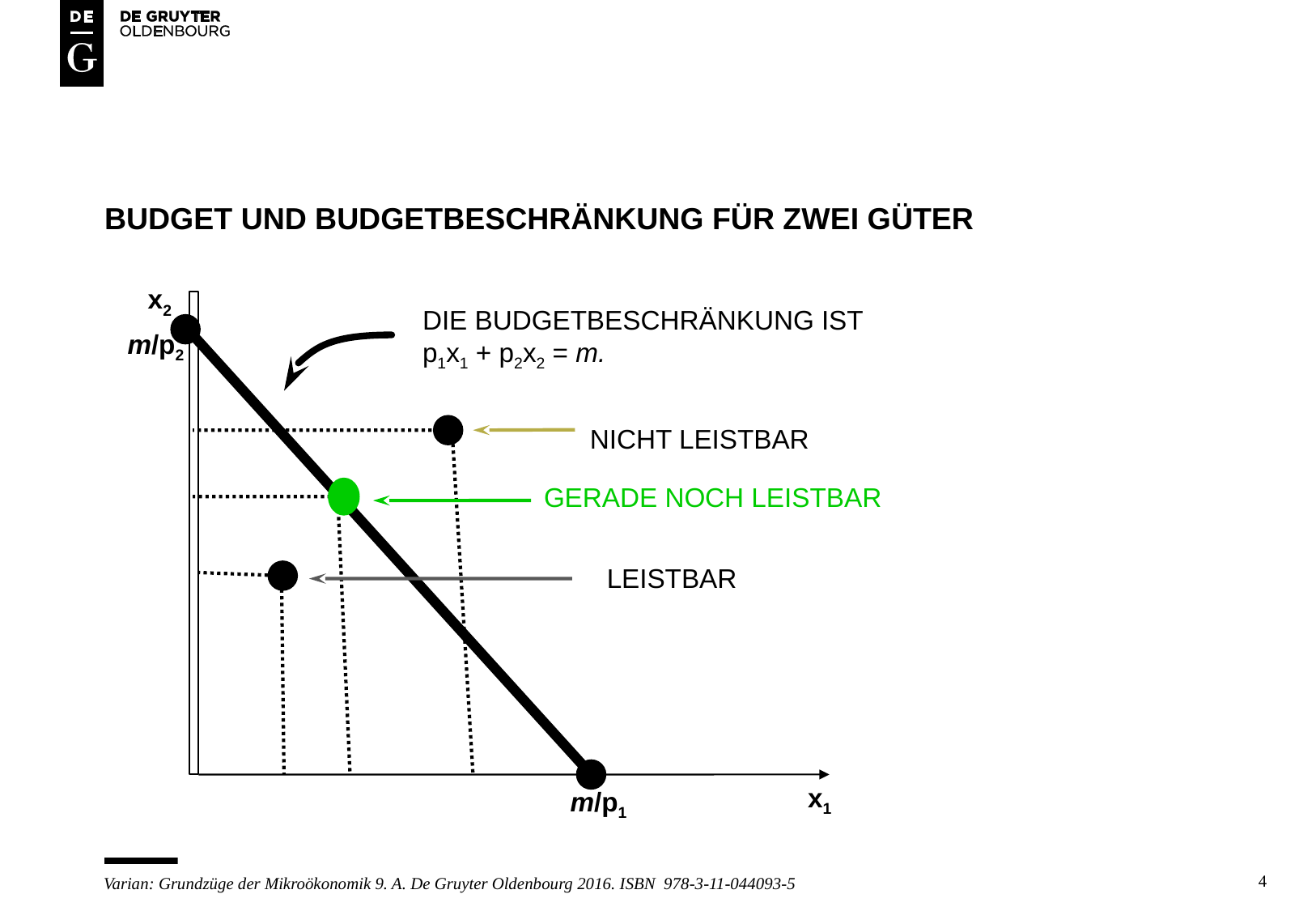

# Budget und Budgetbeschränkung für zwei Güter
x2

DIE BUDGETBESCHRÄNKUNG IST 	p1x1 + p2x2 = m.

m/p2

NICHT LEISTBAR

GERADE NOCH LEISTBAR

LEISTBAR

x1

m/p1
4
Varian: Grundzüge der Mikroökonomik 9. A. De Gruyter Oldenbourg 2016. ISBN  978-3-11-044093-5